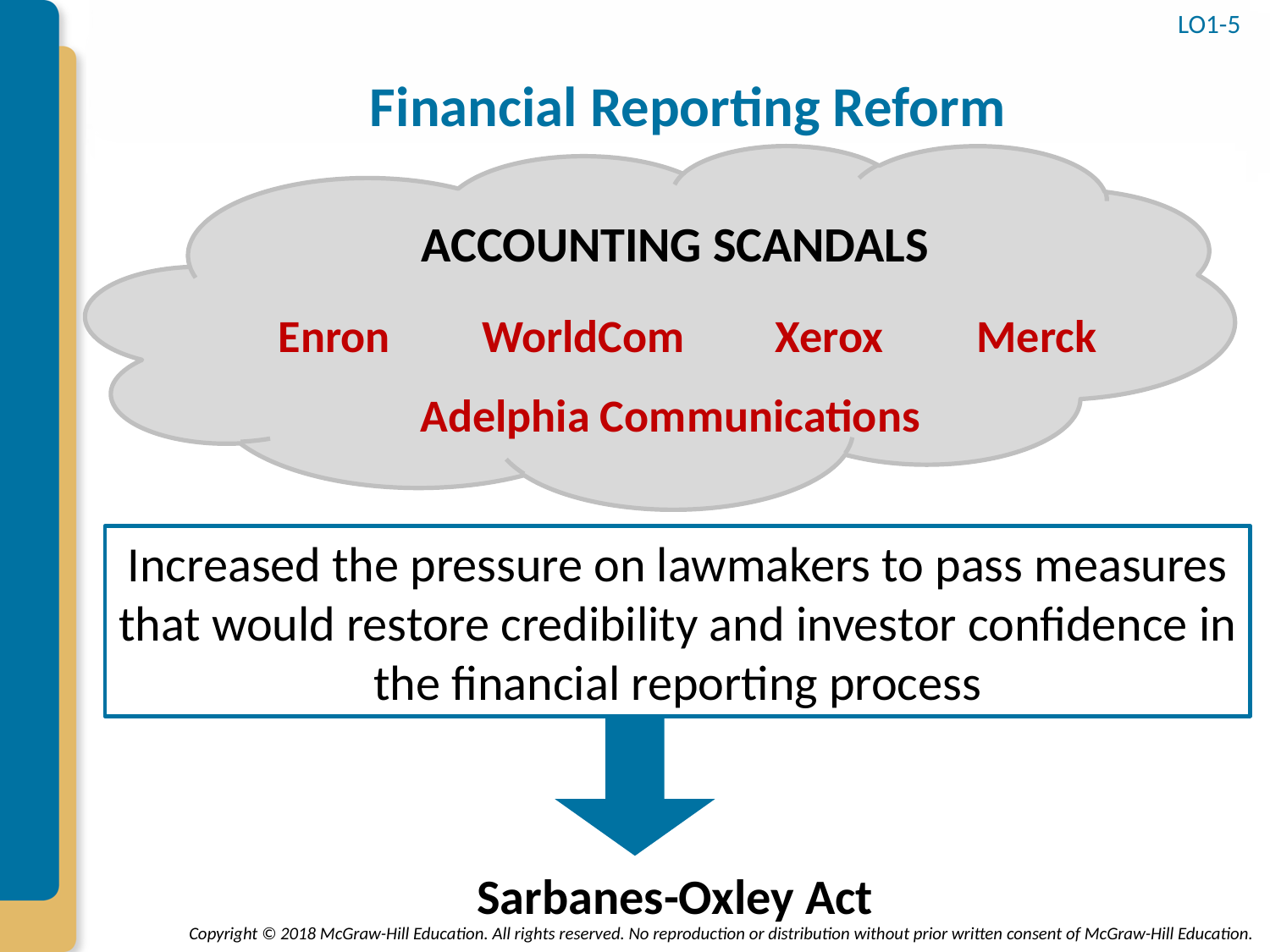

# Financial Reporting Reform
LO1-5

Accounting Scandals
Enron
WorldCom
Xerox
Merck
Adelphia Communications
Increased the pressure on lawmakers to pass measures that would restore credibility and investor confidence in the financial reporting process

Sarbanes-Oxley Act